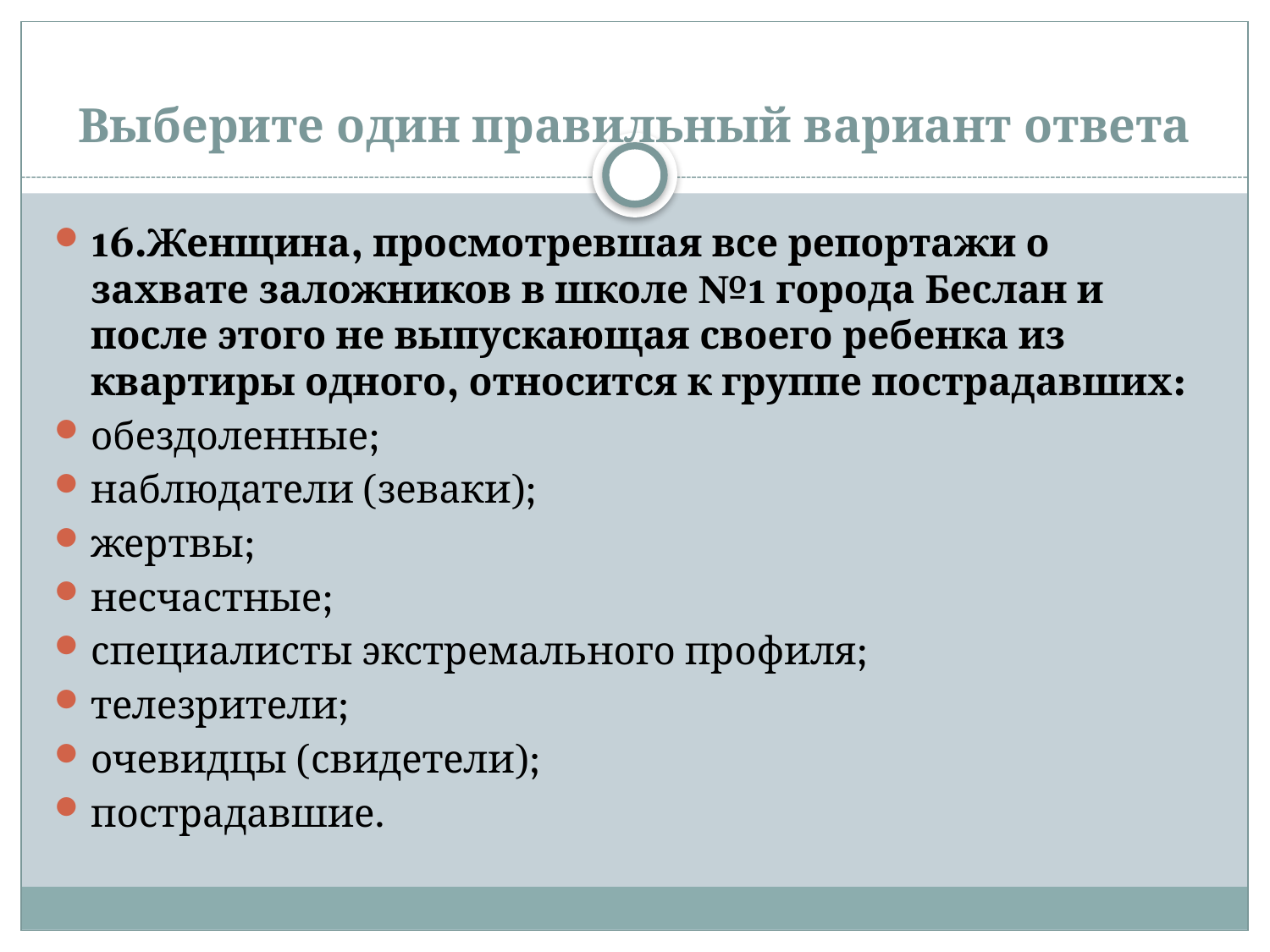

# Выберите один правильный вариант ответа
16.Женщина, просмотревшая все репортажи о захвате заложников в школе №1 города Беслан и после этого не выпускающая своего ребенка из квартиры одного, относится к группе пострадавших:
обездоленные;
наблюдатели (зеваки);
жертвы;
несчастные;
специалисты экстремального профиля;
телезрители;
очевидцы (свидетели);
пострадавшие.